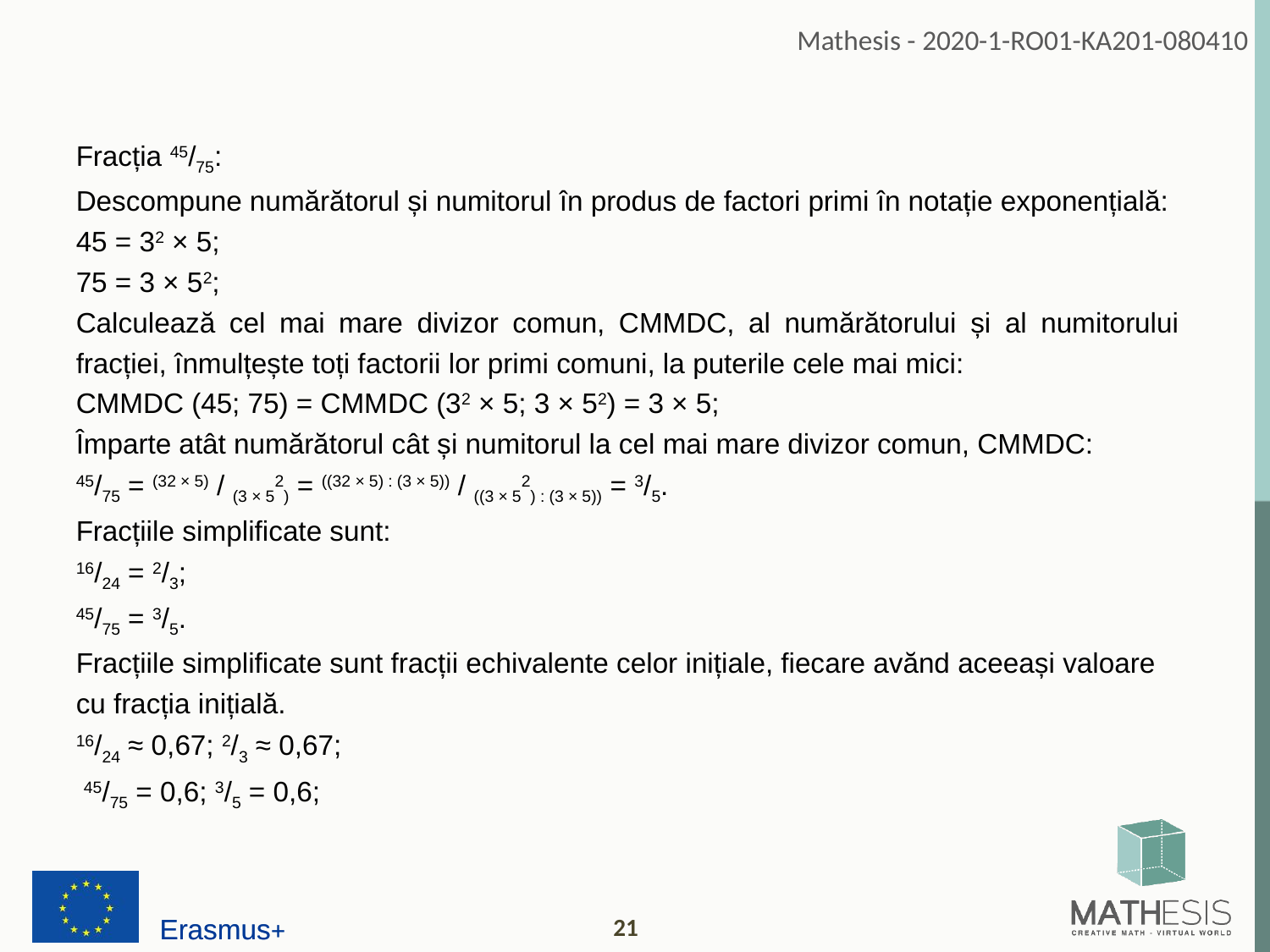

Fracția 45/75:
Descompune numărătorul și numitorul în produs de factori primi în notație exponențială:
45 = 32 × 5;
75 = 3 × 52;
Calculează cel mai mare divizor comun, CMMDC, al numărătorului și al numitorului fracției, înmulțește toți factorii lor primi comuni, la puterile cele mai mici:
CMMDC (45; 75) = CMMDC (32 × 5; 3 × 52) = 3 × 5;
Împarte atât numărătorul cât și numitorul la cel mai mare divizor comun, CMMDC:
45/75 = (32 × 5) / (3 × 52) = ((32 × 5) : (3 × 5)) / ((3 × 52) : (3 × 5)) = 3/5.
Fracțiile simplificate sunt:
16/24 = 2/3;
45/75 = 3/5.
Fracțiile simplificate sunt fracții echivalente celor inițiale, fiecare avănd aceeași valoare cu fracția inițială.
16/24 ≈ 0,67; 2/3 ≈ 0,67;
 45/75 = 0,6; 3/5 = 0,6;